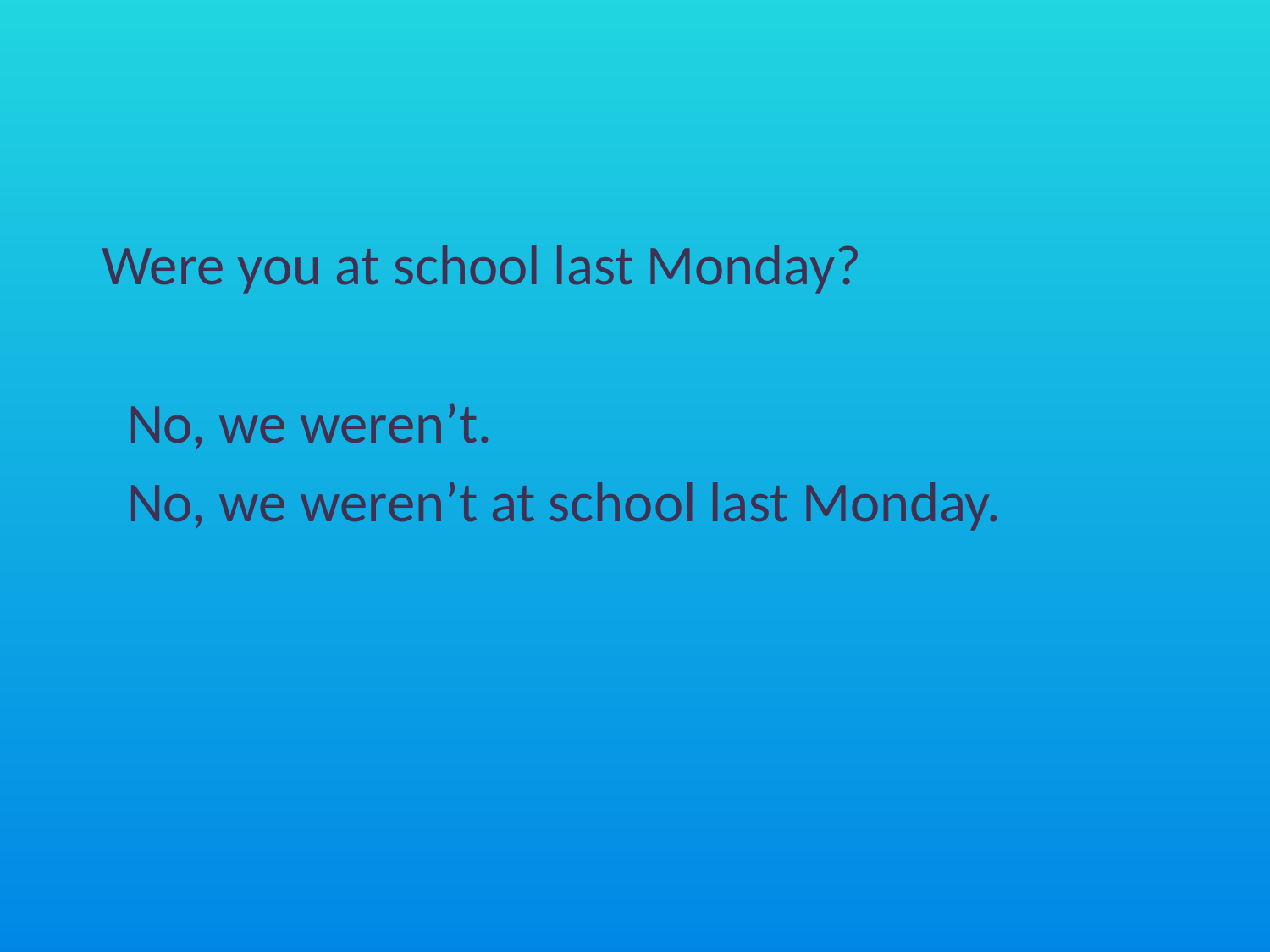

#
  Were you at school last Monday?

    No, we weren’t.
    No, we weren’t at school last Monday.